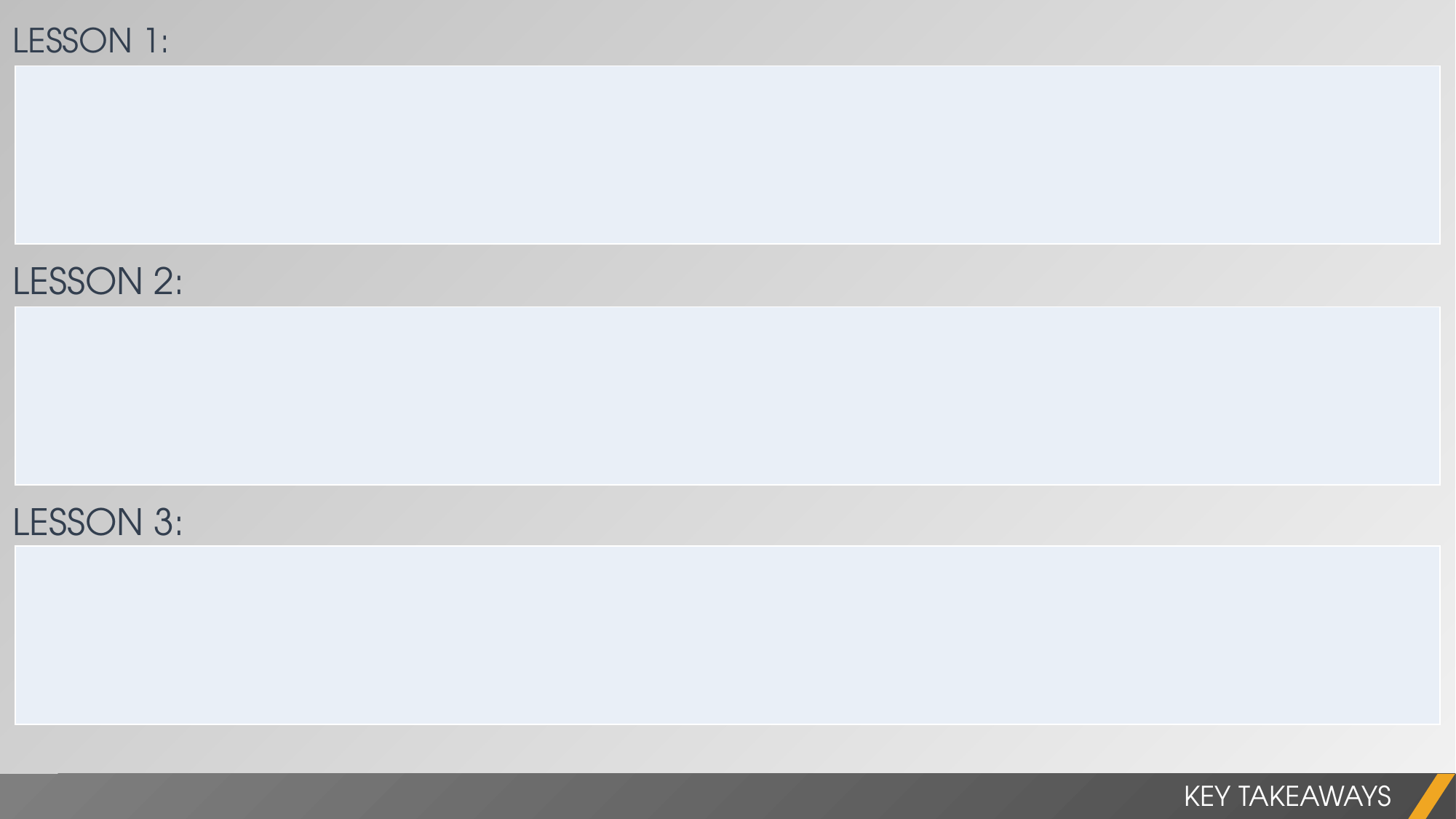

LESSON 1:
|  |
| --- |
LESSON 2:
|  |
| --- |
LESSON 3:
|  |
| --- |
KEY TAKEAWAYS